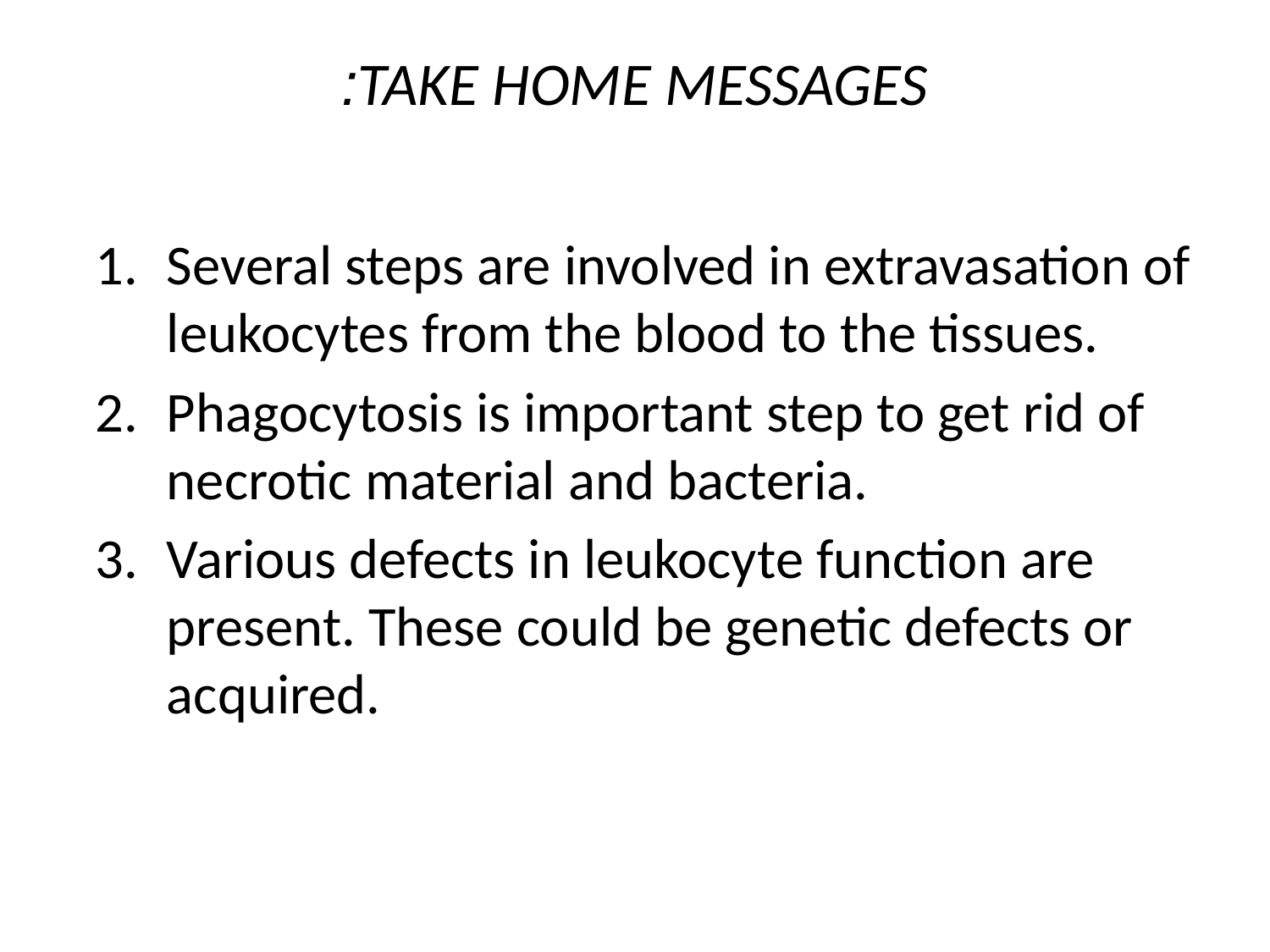

# TAKE HOME MESSAGES:
Several steps are involved in extravasation of leukocytes from the blood to the tissues.
Phagocytosis is important step to get rid of necrotic material and bacteria.
Various defects in leukocyte function are present. These could be genetic defects or acquired.